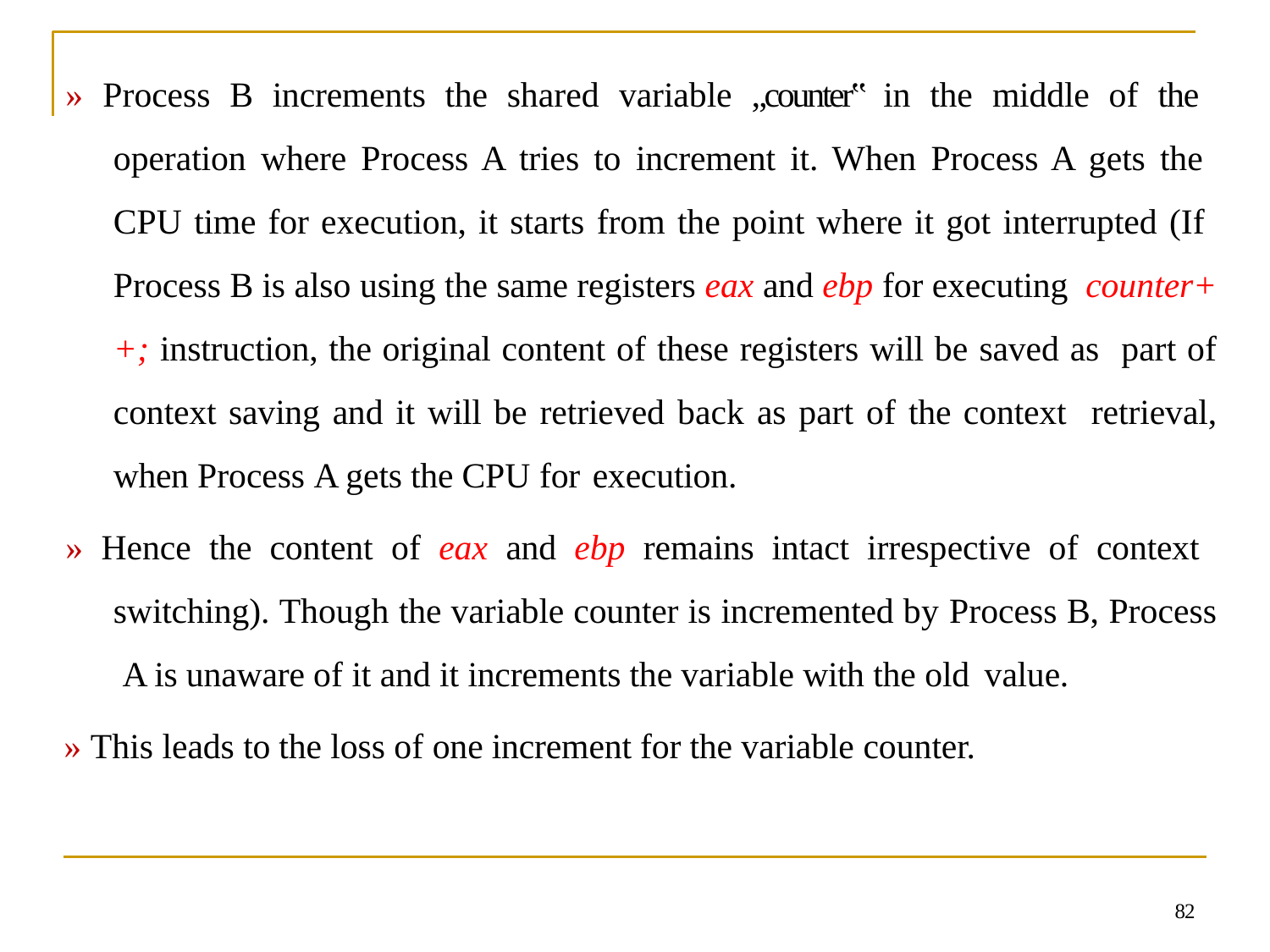

» Process B increments the shared variable „counter‟ in the middle of the  operation where Process A tries to increment it. When Process A gets the  CPU time for execution, it starts from the point where it got interrupted (If  Process B is also using the same registers eax and ebp for executing  counter++; instruction, the original content of these registers will be saved as  part of context saving and it will be retrieved back as part of the context  retrieval, when Process A gets the CPU for execution.
» Hence the content of eax and ebp remains intact irrespective of context  switching). Though the variable counter is incremented by Process B, Process  A is unaware of it and it increments the variable with the old value.
» This leads to the loss of one increment for the variable counter.
82